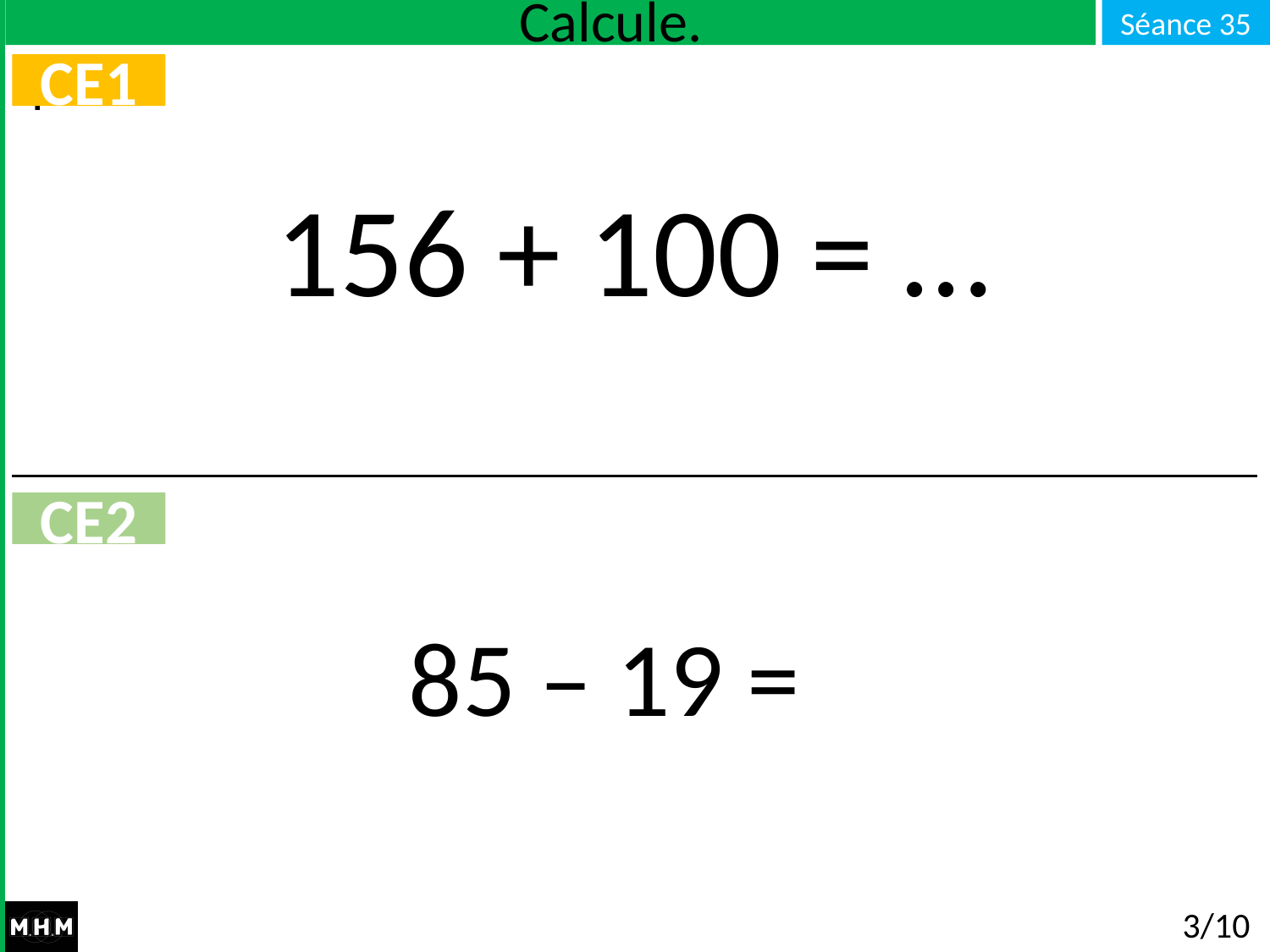

# Calcule.
CE1
156 + 100 = …
CE2
85 – 19 =
3/10